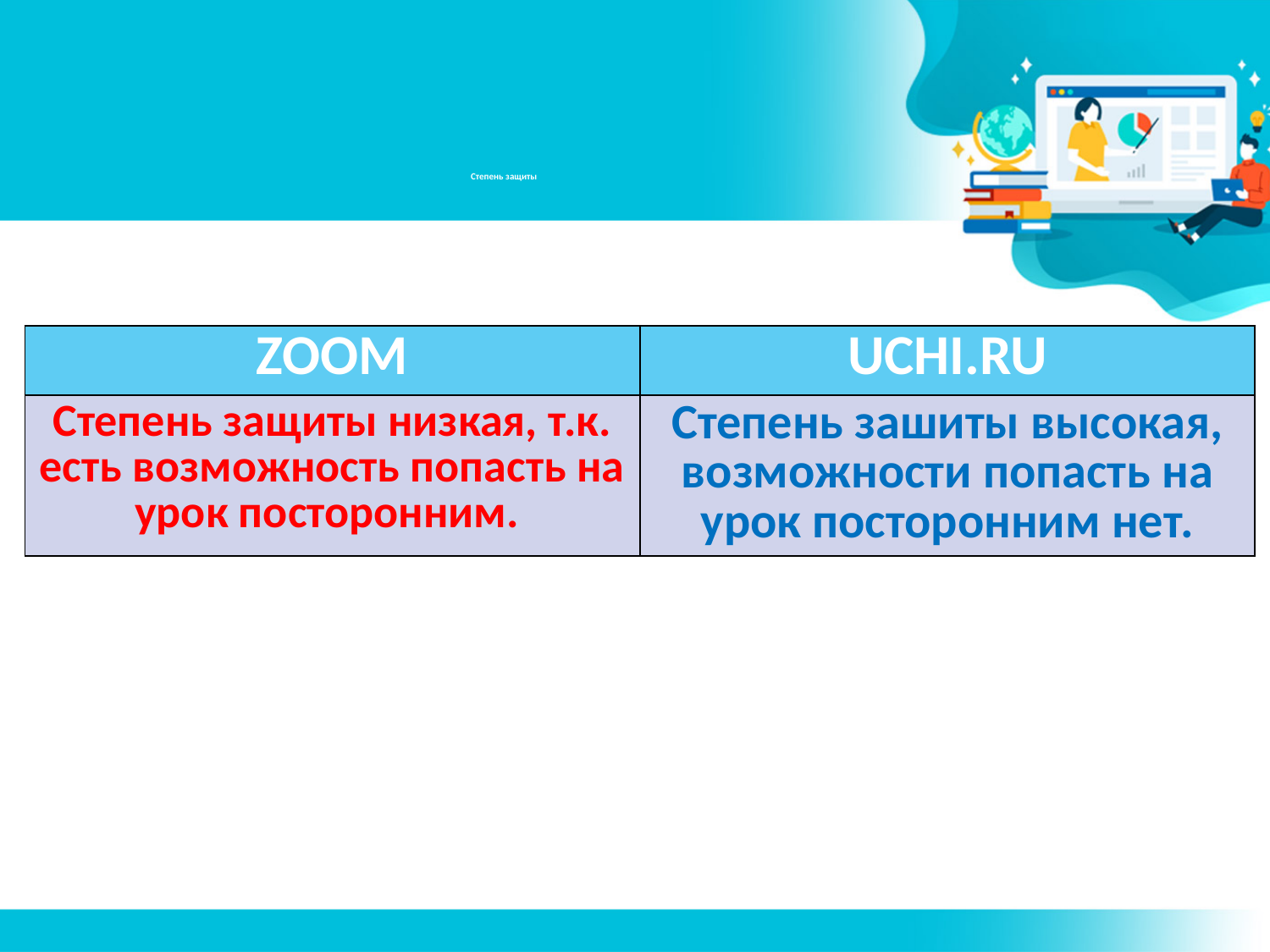

# Степень защиты
| ZOOM | UCHI.RU |
| --- | --- |
| Степень защиты низкая, т.к. есть возможность попасть на урок посторонним. | Степень зашиты высокая, возможности попасть на урок посторонним нет. |